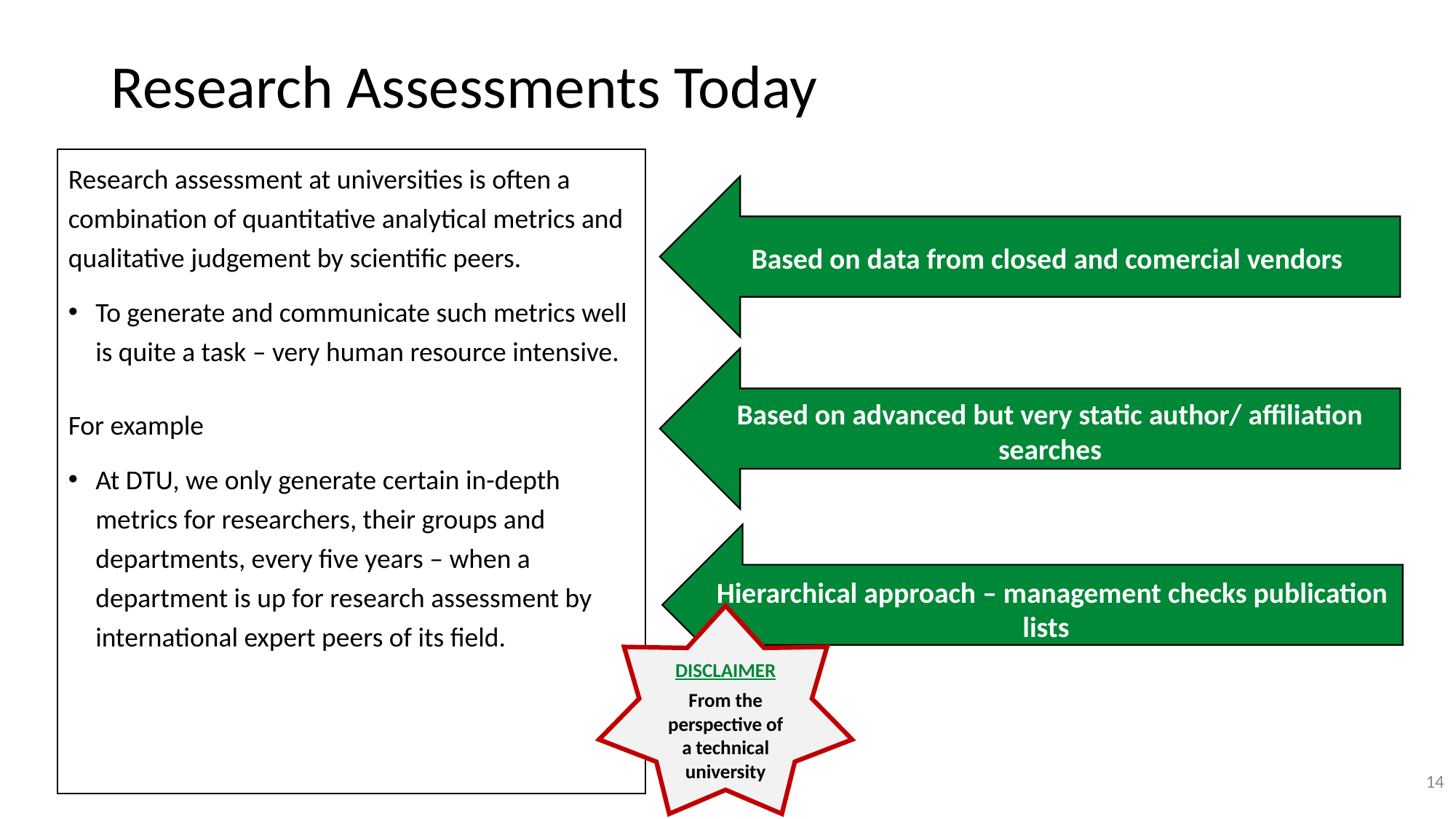

# Research Assessments Today
Research assessment at universities is often a combination of quantitative analytical metrics and qualitative judgement by scientific peers.
To generate and communicate such metrics well is quite a task – very human resource intensive.

For example
At DTU, we only generate certain in-depth metrics for researchers, their groups and departments, every five years – when a department is up for research assessment by international expert peers of its field.

Based on data from closed and comercial vendors

Based on advanced but very static author/ affiliation searches

Hierarchical approach – management checks publication lists

DISCLAIMER
From the perspective of a technical university
14